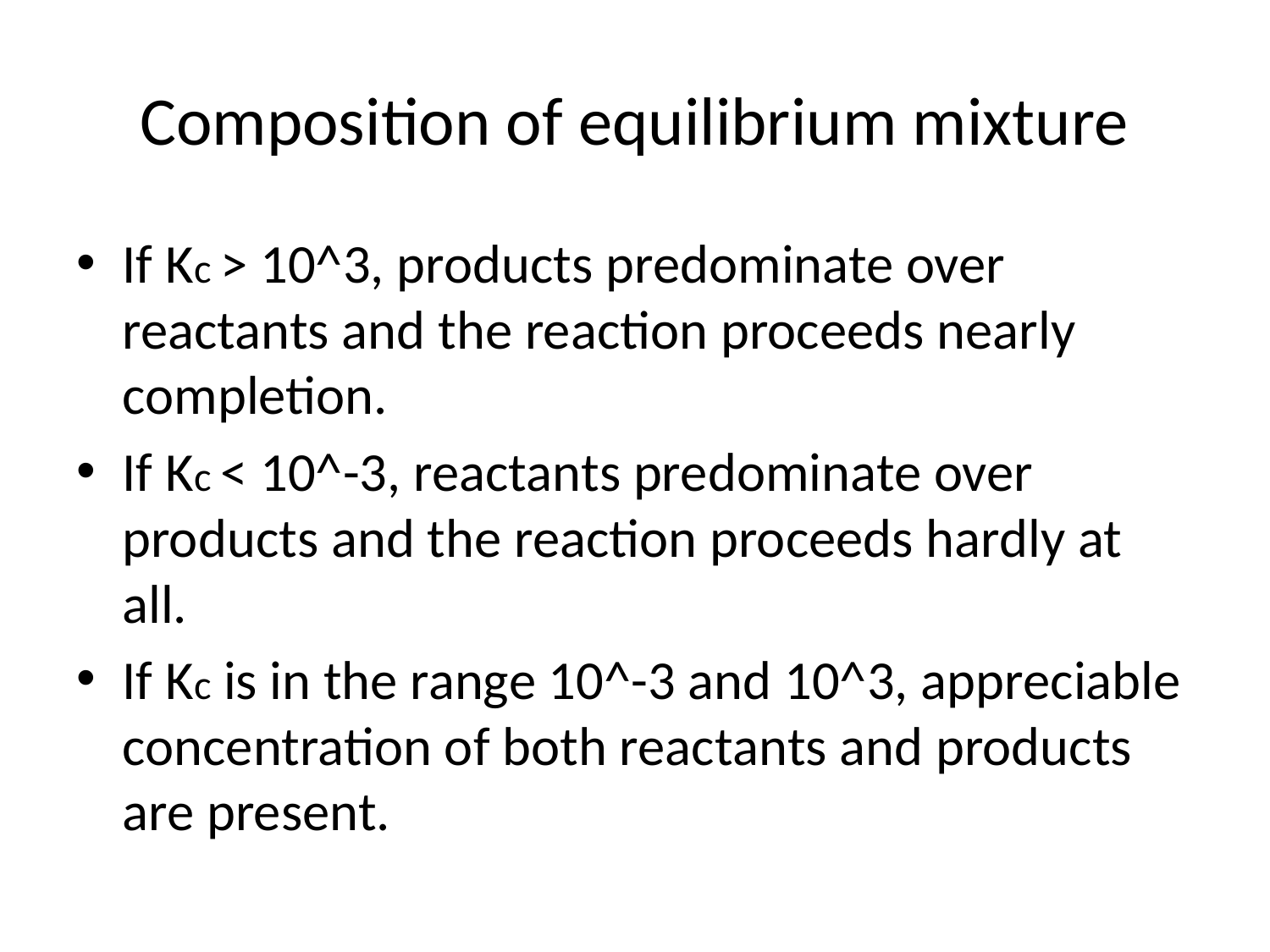

# Composition of equilibrium mixture
If Kc > 10^3, products predominate over reactants and the reaction proceeds nearly completion.
If Kc < 10^-3, reactants predominate over products and the reaction proceeds hardly at all.
If Kc is in the range 10^-3 and 10^3, appreciable concentration of both reactants and products are present.